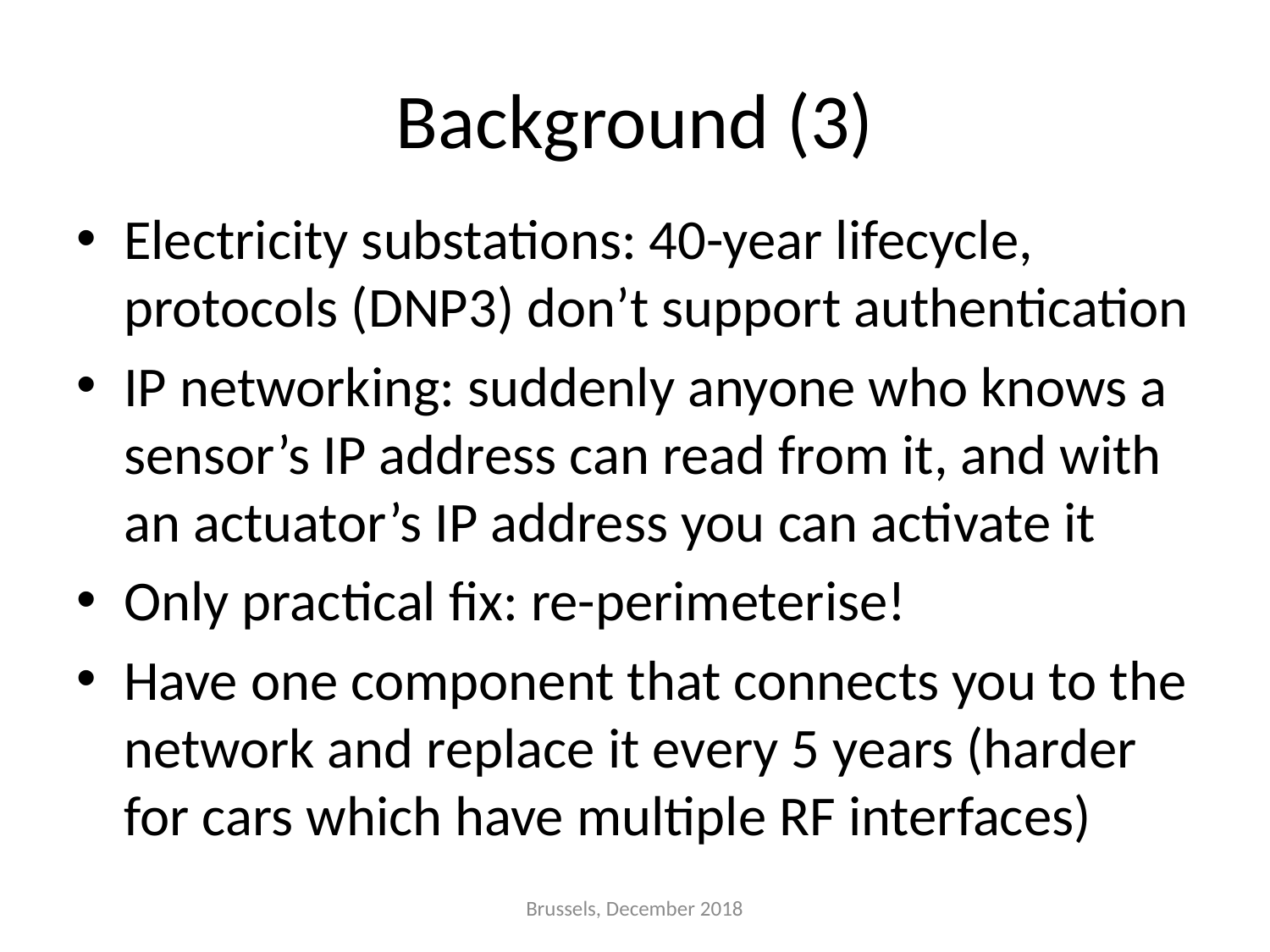

# Background (3)
Electricity substations: 40-year lifecycle, protocols (DNP3) don’t support authentication
IP networking: suddenly anyone who knows a sensor’s IP address can read from it, and with an actuator’s IP address you can activate it
Only practical fix: re-perimeterise!
Have one component that connects you to the network and replace it every 5 years (harder for cars which have multiple RF interfaces)
Brussels, December 2018